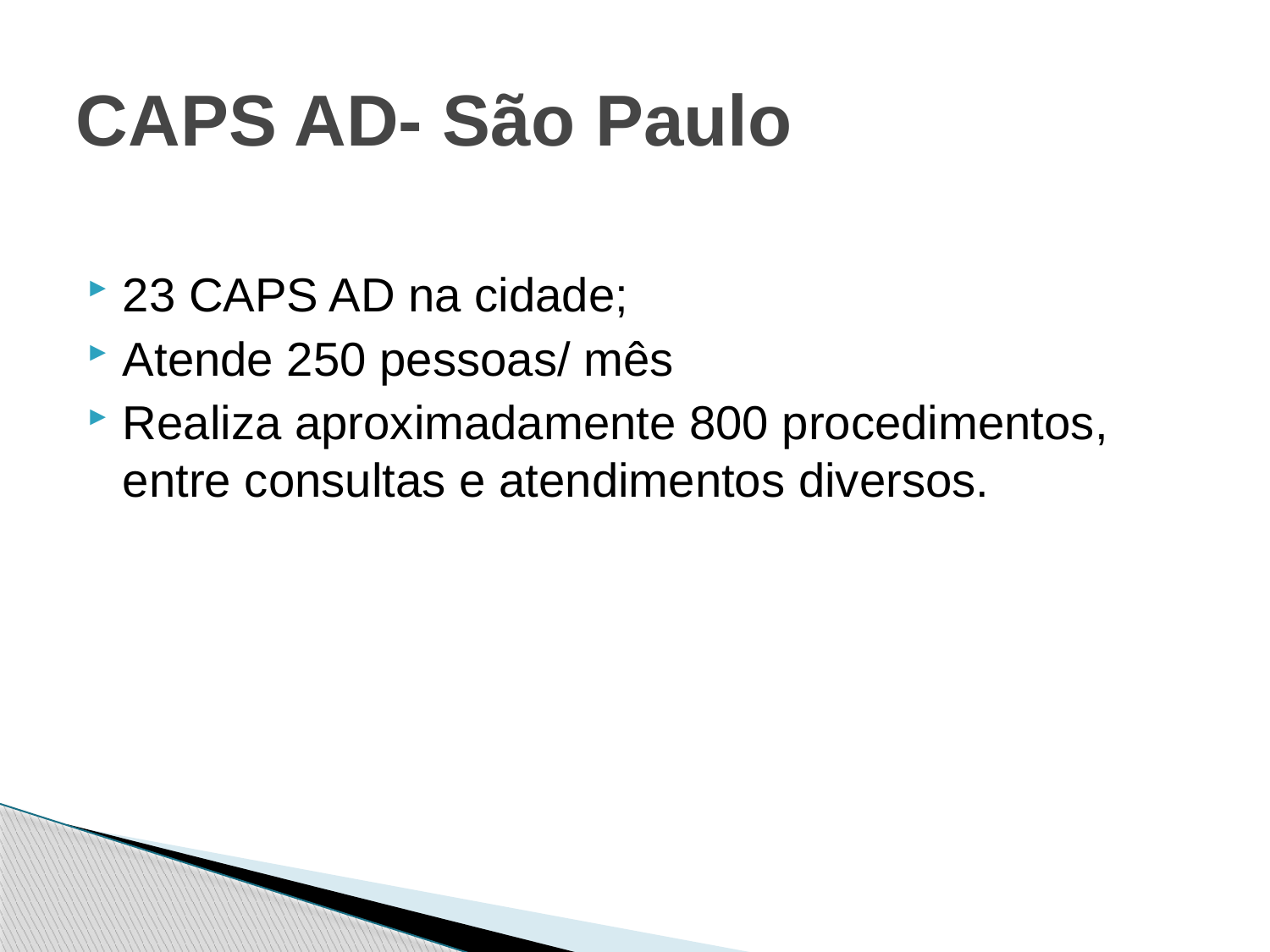

# CAPS AD- São Paulo
23 CAPS AD na cidade;
Atende 250 pessoas/ mês
Realiza aproximadamente 800 procedimentos, entre consultas e atendimentos diversos.